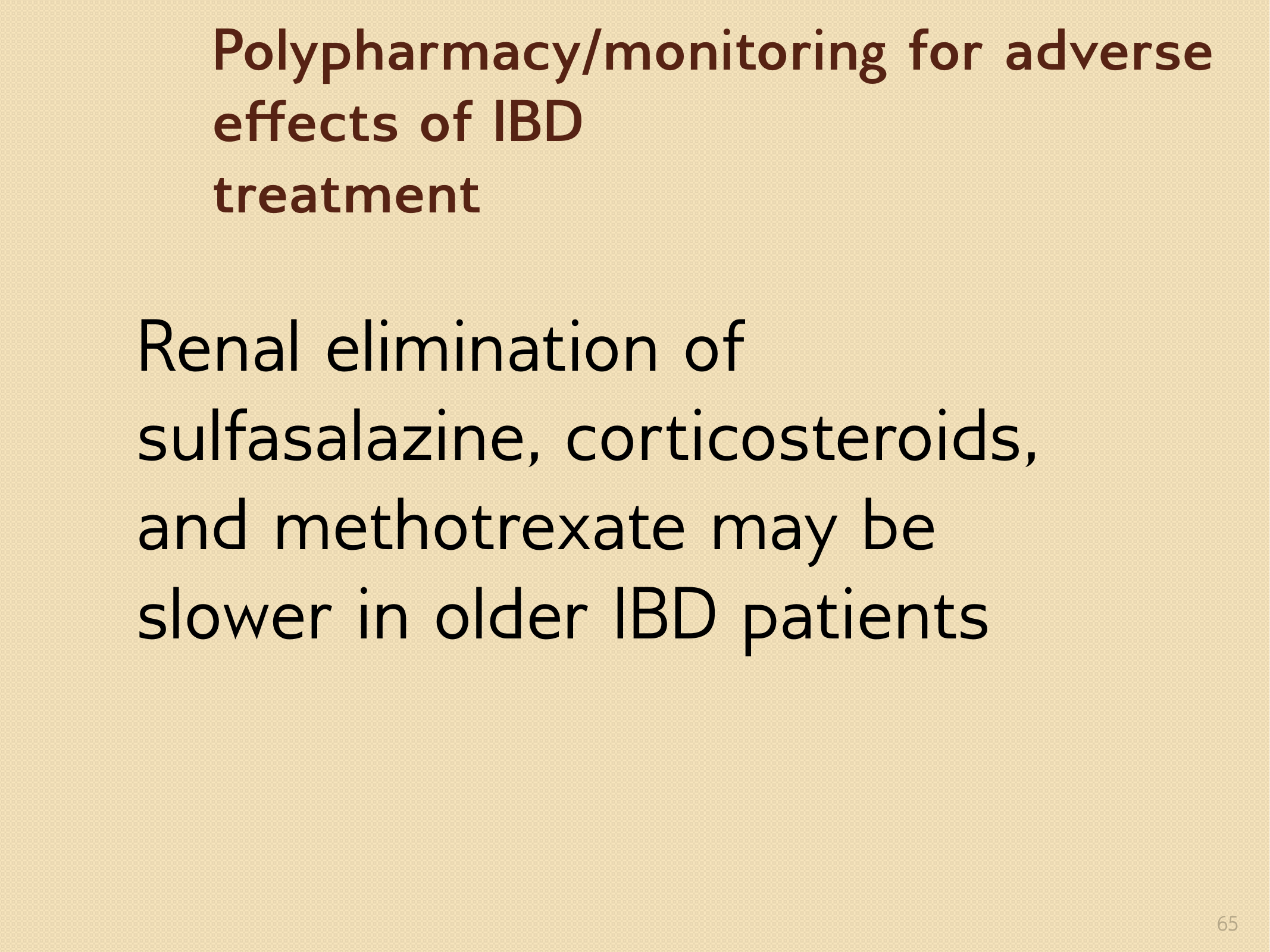

# Polypharmacy/monitoring for adverse effects of IBD treatment
Renal elimination of sulfasalazine, corticosteroids, and methotrexate may be slower in older IBD patients
65